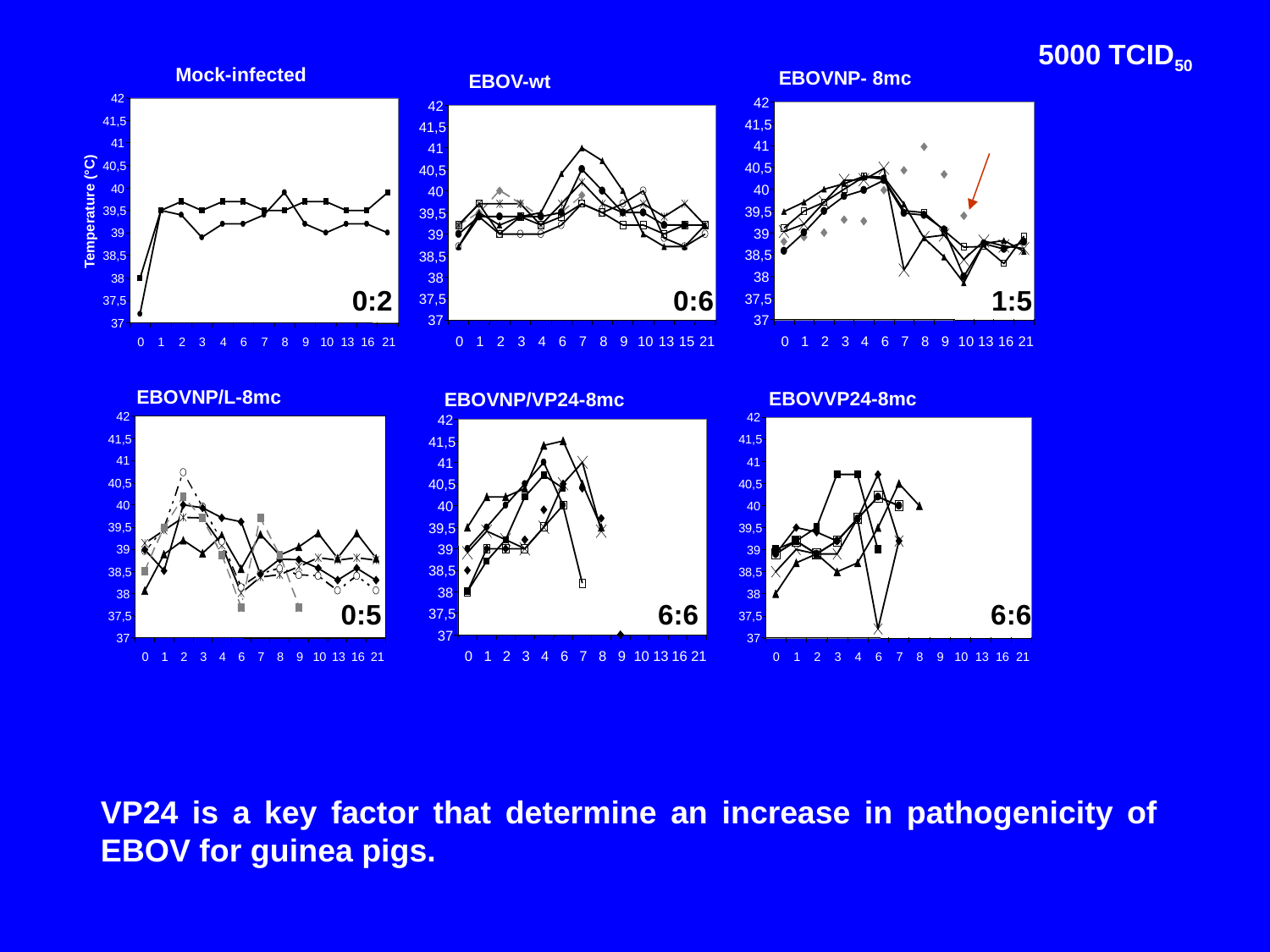

5000 TCID50

Mock-infected
42

41,5

41

40,5

40

Temperature (°C)
39,5

39

38,5

38

0:2

37,5

37

0
1
2
3
4
6
7
8
9
10
13
16
21
EBOVNP- 8mc
42

41,5

41

40,5

▼

40

39,5

39

38,5

38

1:5

37,5

37

0
1
2
3
4
6
7
8
9
10
13
16
21
EBOV-wt
42

41,5

41

40,5

40

39,5

39

38,5

38
0:6

37,5

37

0
1
2
3
4
6
7
8
9
10
13
15
21
?

EBOVNP/L-8mc
EBOVVP24-8mc
EBOVNP/VP24-8mc
42
42
42

41,5
41,5
41,5

41
41
41

40,5
40,5
40,5

40
40
40

39,5
39,5

39,5

39

39
39

38,5

38,5

38,5

38
38
38

0:5
6:6
6:6

37,5
37,5
37,5

37

37
37

0
1
2
3
4
6
7
8
9
10
13
16
21
0
1
2
3
4
6
7
8
9
10
13
16
21
0
1
2
3
4
6
7
8
9
10
13
16
21
VP24 is a key factor that determine an increase in pathogenicity of EBOV for guinea pigs.